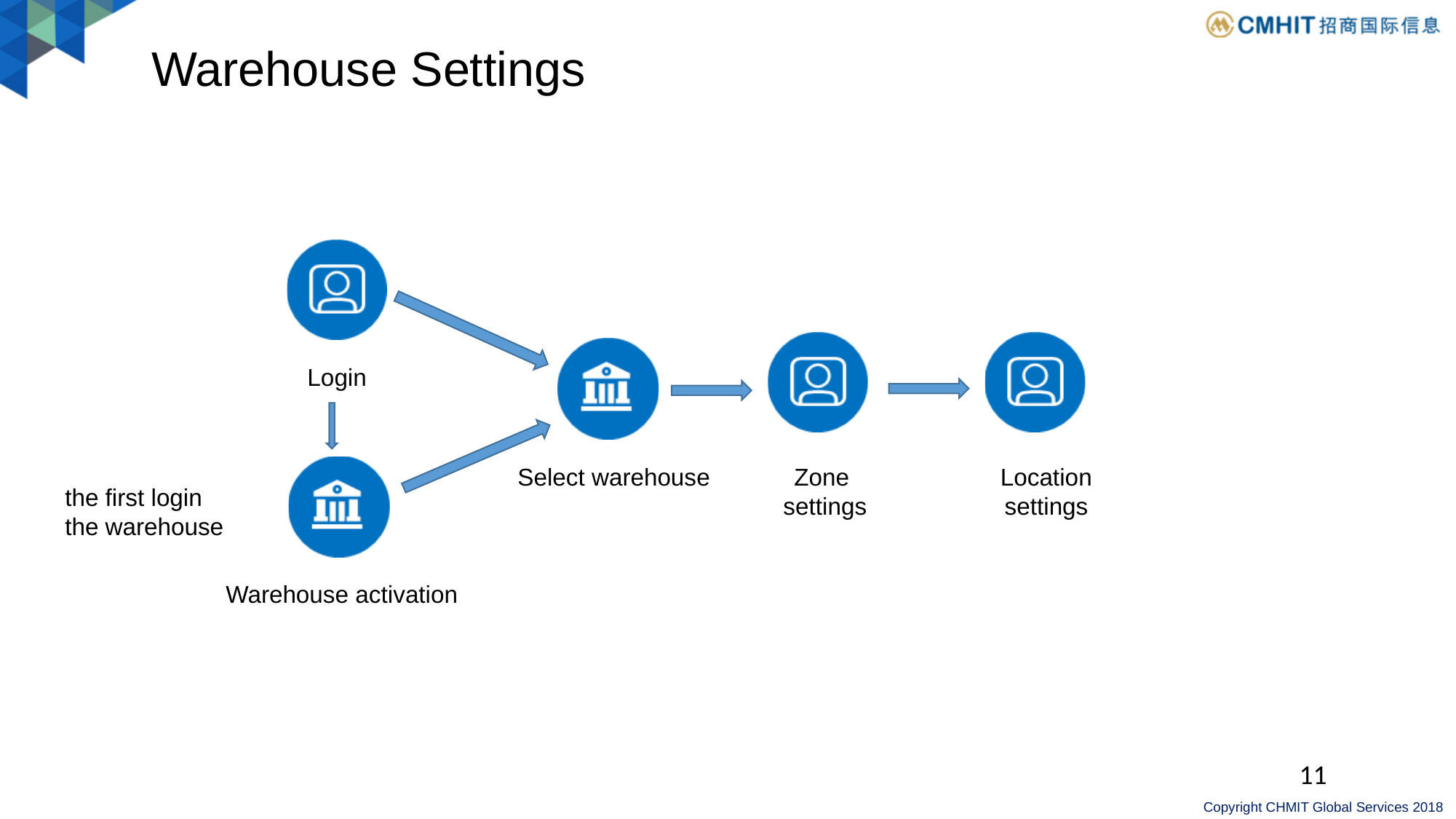

Warehouse Settings

Login

Select warehouse
Zone
settings
Location
settings

the first login
the warehouse
Warehouse activation
11